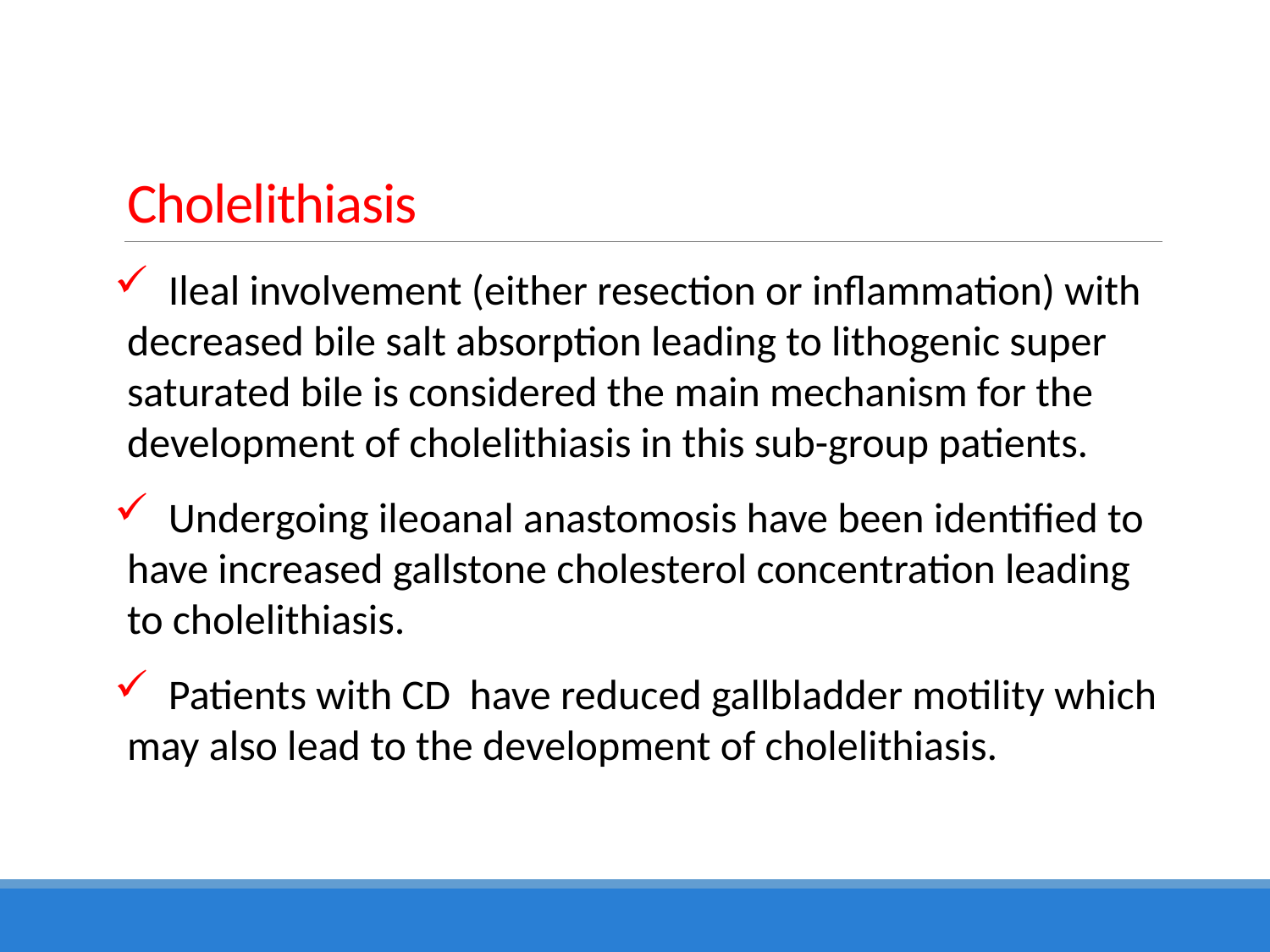

# Cholelithiasis
  Ileal involvement (either resection or inflammation) with decreased bile salt absorption leading to lithogenic super saturated bile is considered the main mechanism for the development of cholelithiasis in this sub-group patients.
  Undergoing ileoanal anastomosis have been identified to have increased gallstone cholesterol concentration leading to cholelithiasis.
  Patients with CD  have reduced gallbladder motility which may also lead to the development of cholelithiasis.